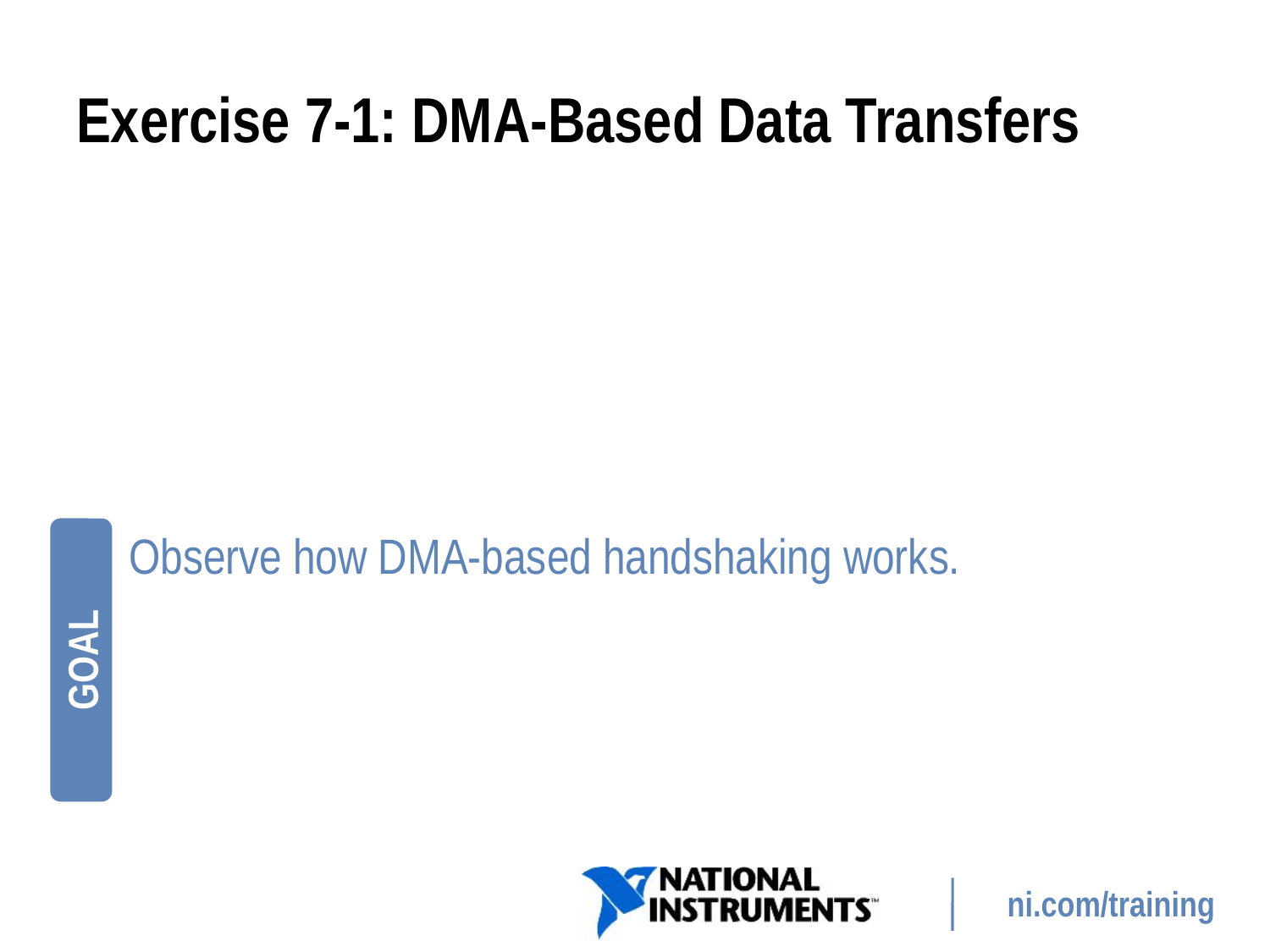

# Exercise 7-1: DMA-Based Data Transfers
Observe how DMA-based handshaking works.